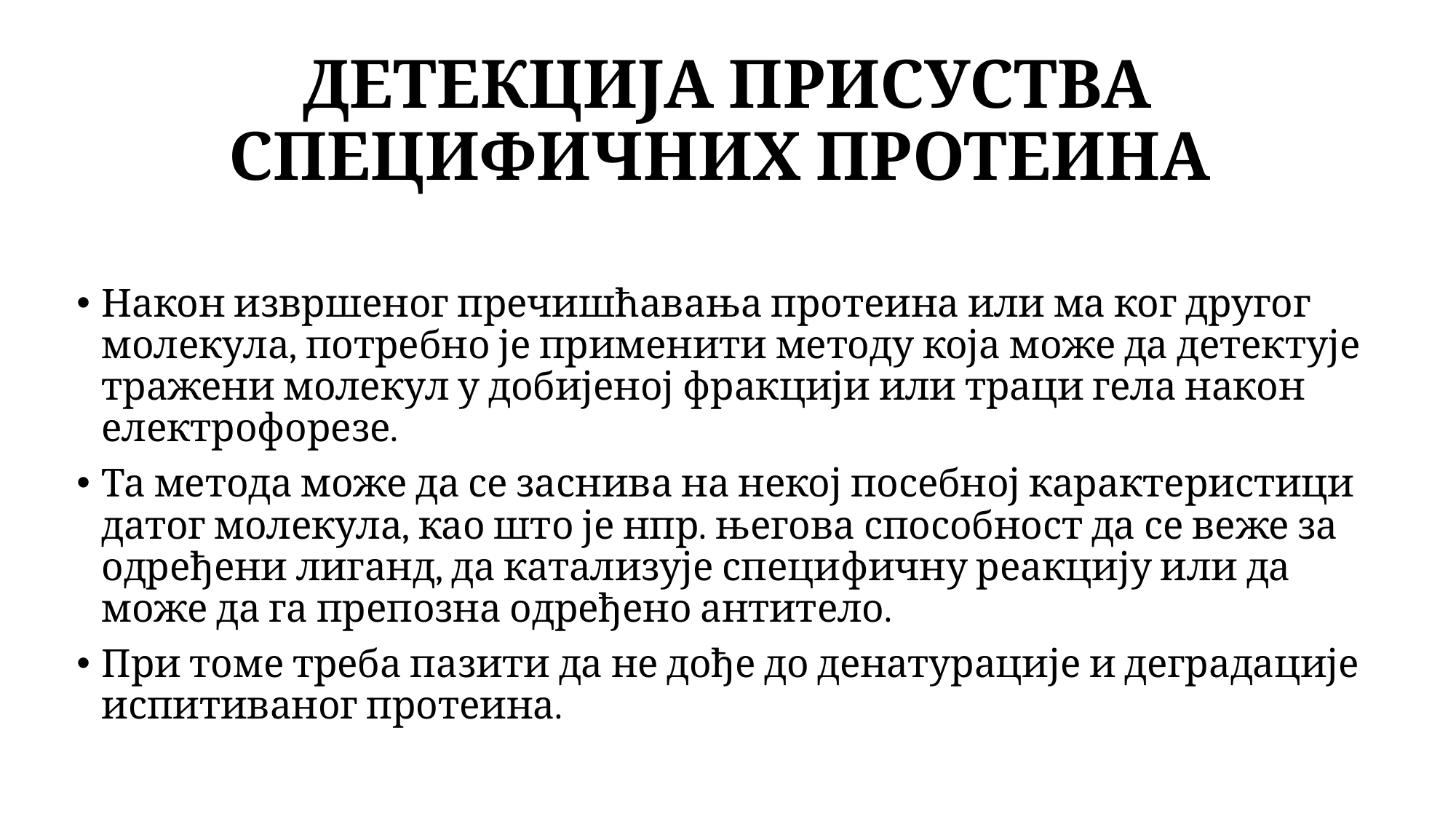

# ДЕТЕКЦИЈА ПРИСУСТВА СПЕЦИФИЧНИХ ПРОТЕИНА

Након извршеног пречишћавања протеина или ма ког другог молекула, потребно је применити методу која може да детектује тражени молекул у добијеној фракцији или траци гела након електрофорезе.
Та метода може да се заснива на некој посебној карактеристици датог молекула, као што је нпр. његова способност да се веже за одређени лиганд, да катализује специфичну реакцију или да може да га препозна одређено антитело.
При томе треба пазити да не дође до денатурације и деградације испитиваног протеина.